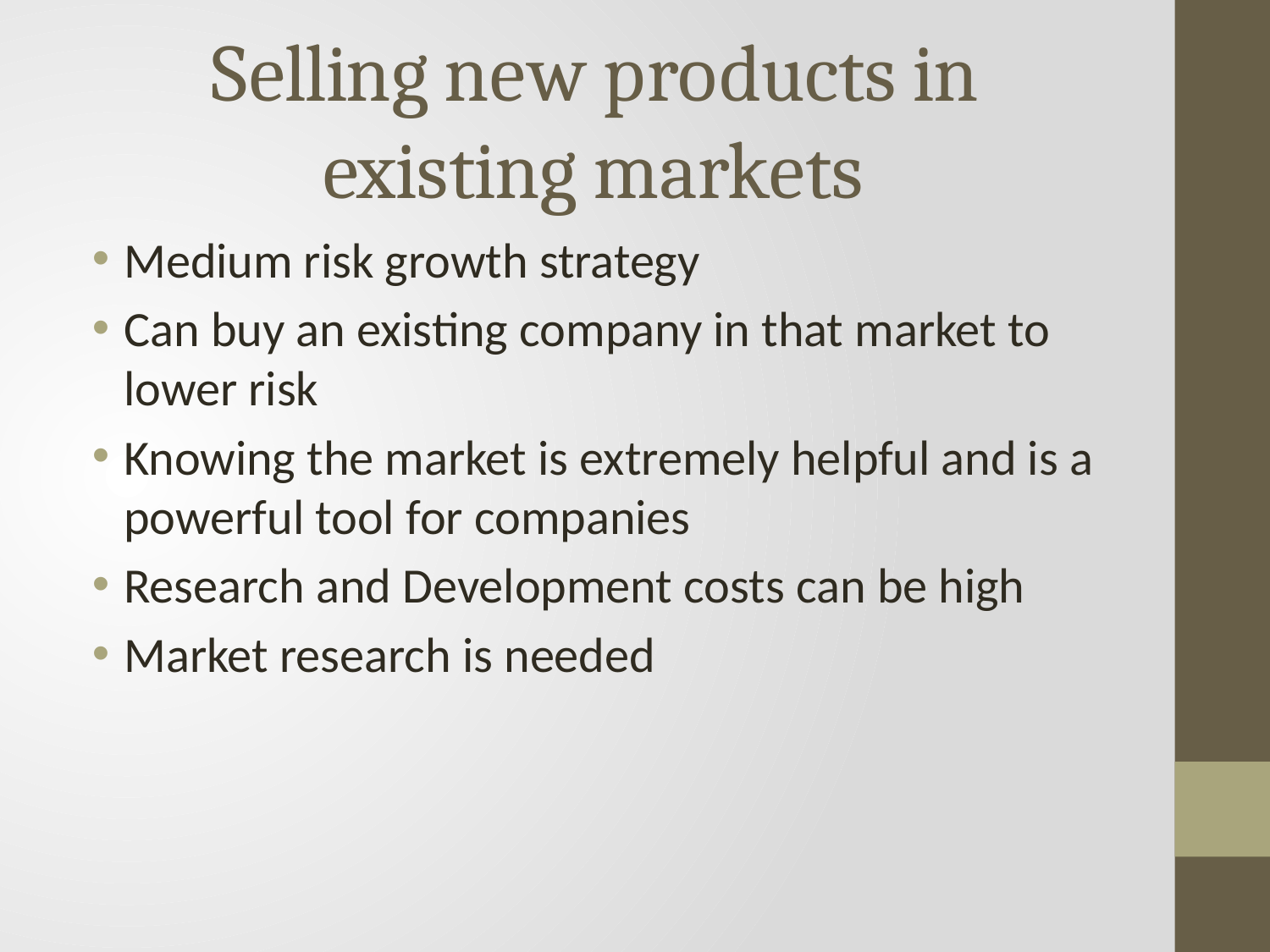

# Selling new products in existing markets
Medium risk growth strategy
Can buy an existing company in that market to lower risk
Knowing the market is extremely helpful and is a powerful tool for companies
Research and Development costs can be high
Market research is needed